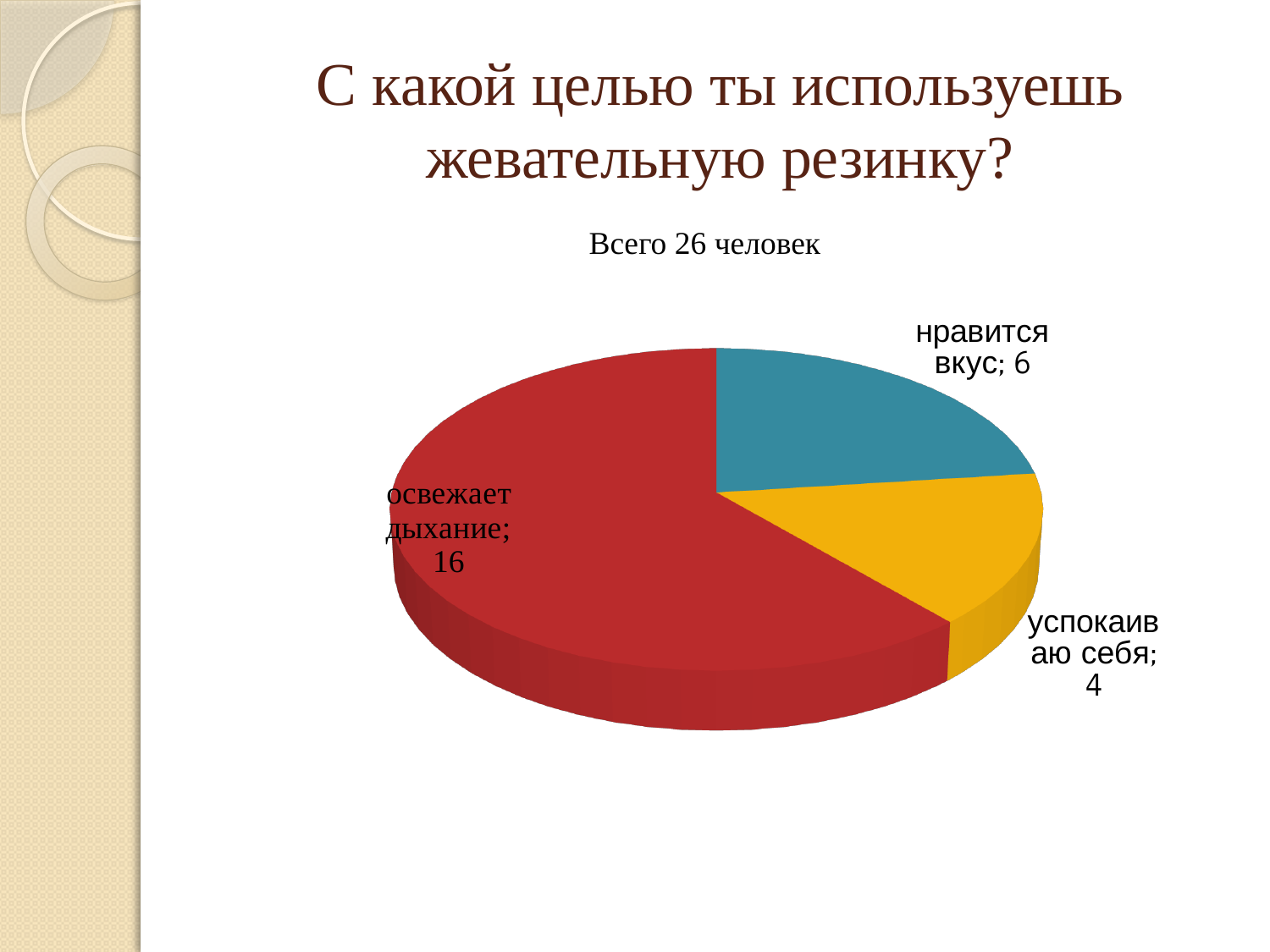

# С какой целью ты используешь жевательную резинку?

[unsupported chart]

Всего 26 человек